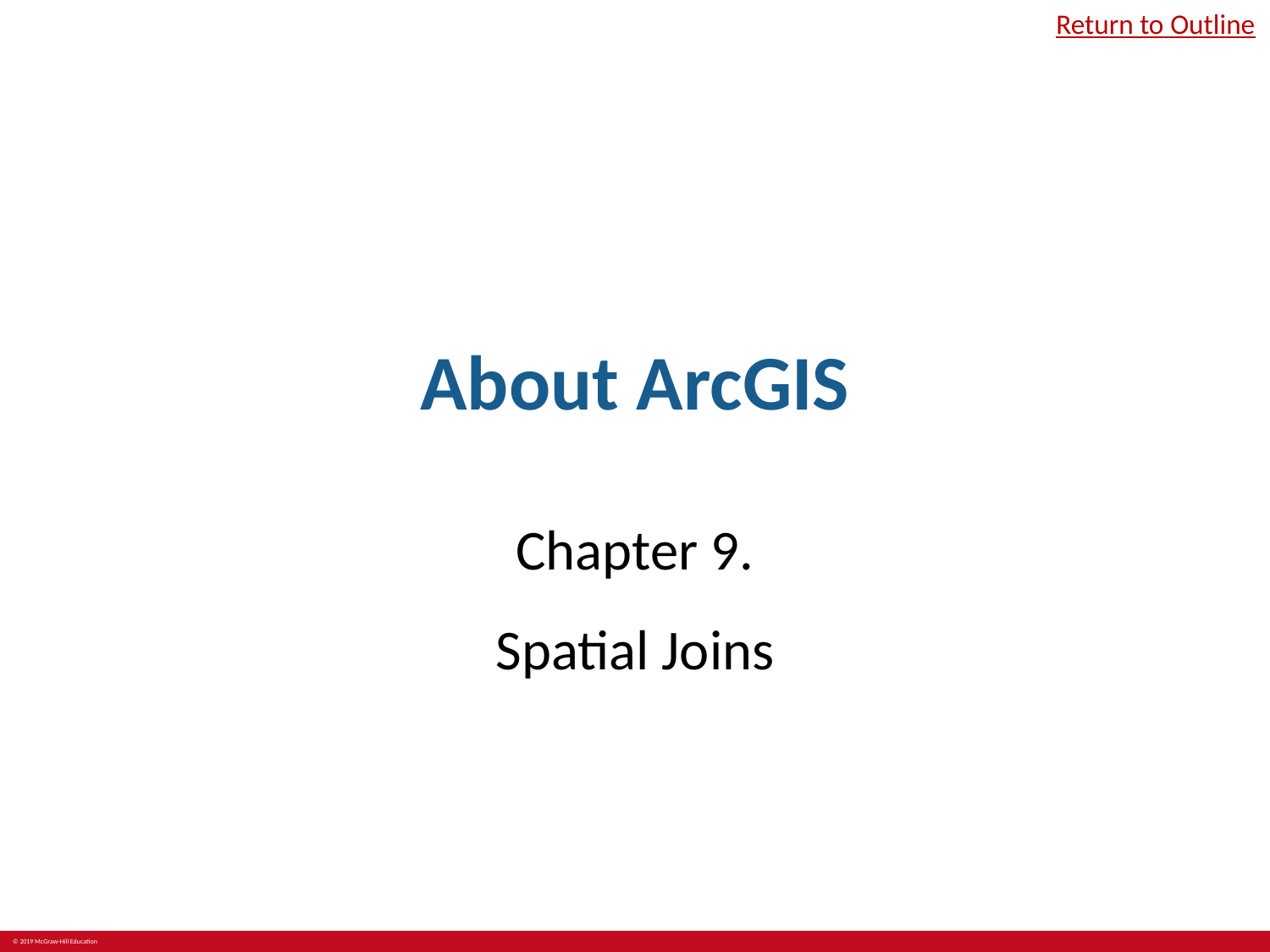

Return to Outline
# About ArcGIS
Chapter 9.
Spatial Joins